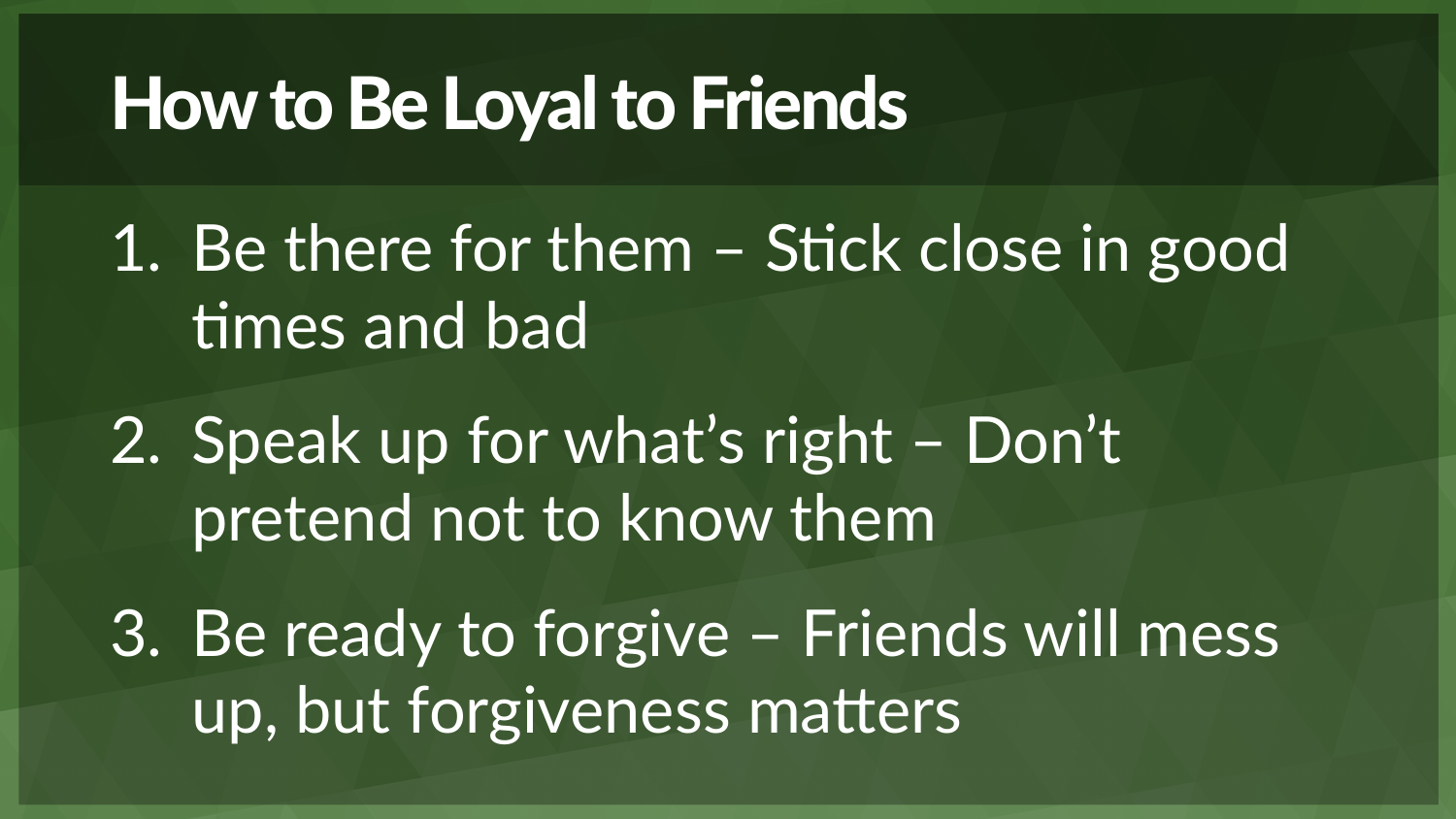

# How to Be Loyal to Friends
Be there for them – Stick close in good times and bad
Speak up for what’s right – Don’t pretend not to know them
Be ready to forgive – Friends will mess up, but forgiveness matters